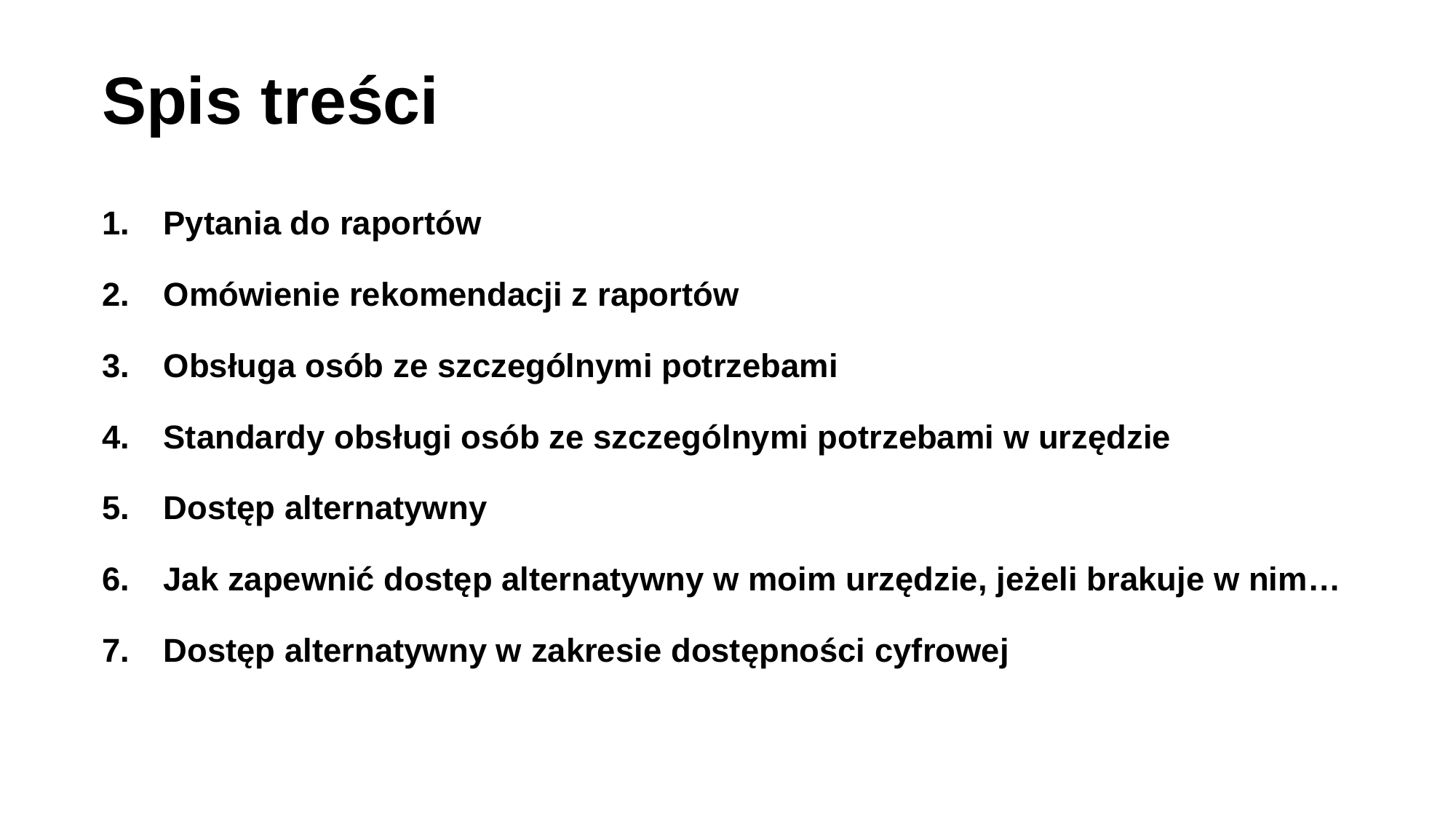

Spis treści
Pytania do raportów
Omówienie rekomendacji z raportów
Obsługa osób ze szczególnymi potrzebami
Standardy obsługi osób ze szczególnymi potrzebami w urzędzie
Dostęp alternatywny
Jak zapewnić dostęp alternatywny w moim urzędzie, jeżeli brakuje w nim…
Dostęp alternatywny w zakresie dostępności cyfrowej